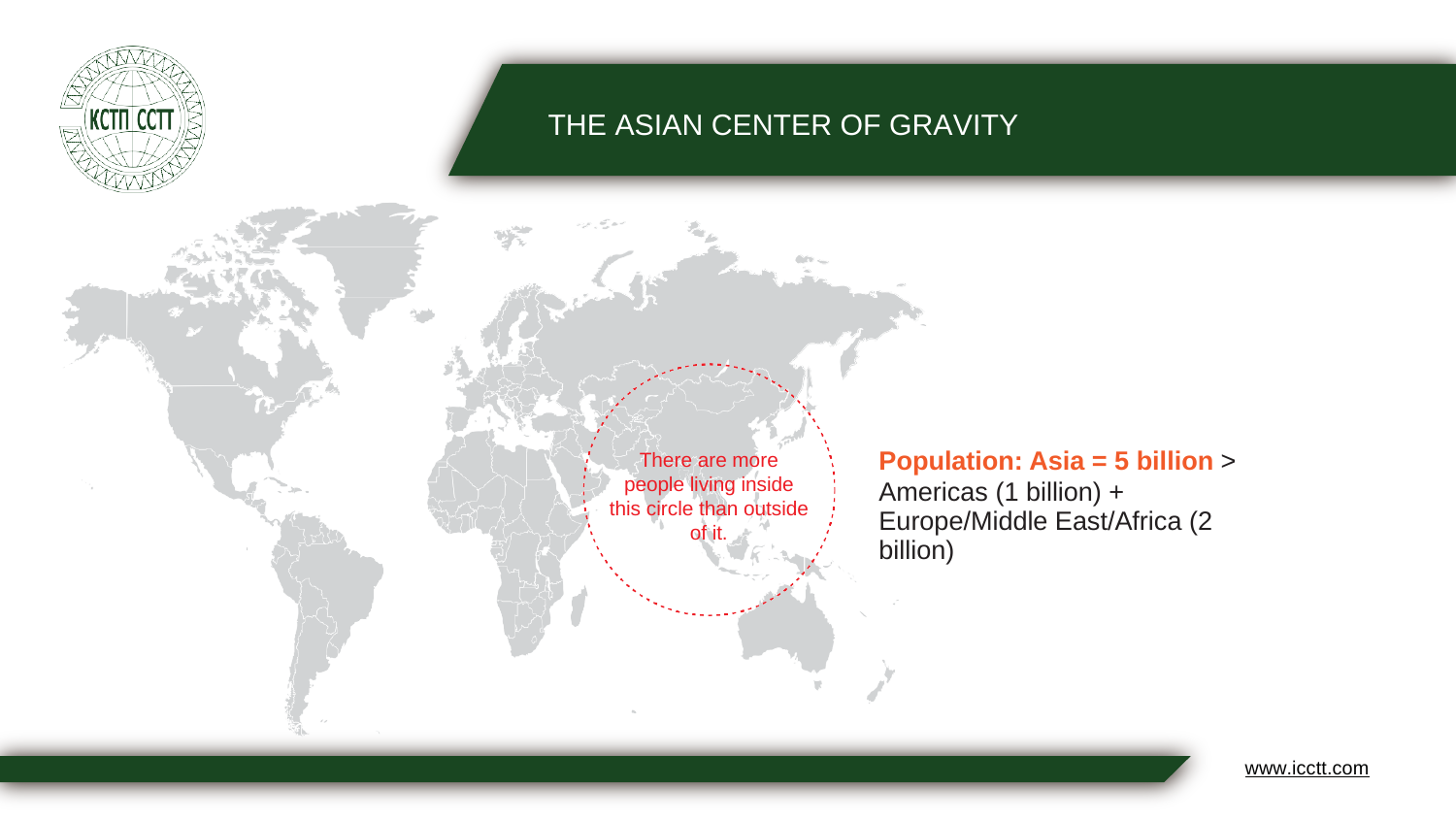

# THE ASIAN СENTER OF GRAVITY

Population: Asia = 5 billion > Americas (1 billion) +
Europe/Middle East/Africa (2 billion)
There are more people living inside this circle than outside of it.

www.icctt.com